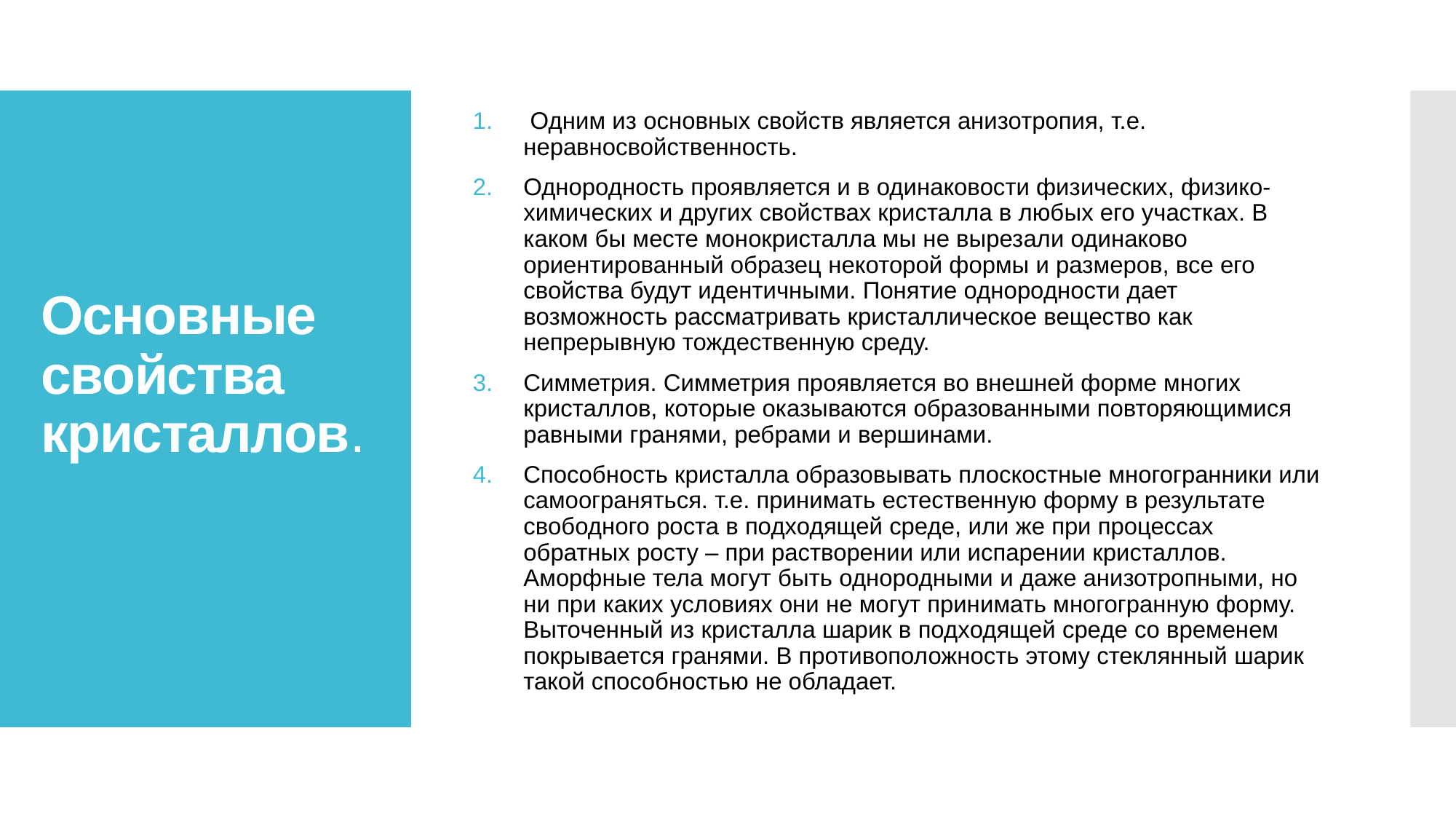

Одним из основных свойств является анизотропия, т.е. неравносвойственность.
Однородность проявляется и в одинаковости физических, физико-химических и других свойствах кристалла в любых его участках. В каком бы месте монокристалла мы не вырезали одинаково ориентированный образец некоторой формы и размеров, все его свойства будут идентичными. Понятие однородности дает возможность рассматривать кристаллическое вещество как непрерывную тождественную среду.
Симметрия. Симметрия проявляется во внешней форме многих кристаллов, которые оказываются образованными повторяющимися равными гранями, ребрами и вершинами.
Способность кристалла образовывать плоскостные многогранники или самоограняться. т.е. принимать естественную форму в результате свободного роста в подходящей среде, или же при процессах обратных росту – при растворении или испарении кристаллов. Аморфные тела могут быть однородными и даже анизотропными, но ни при каких условиях они не могут принимать многогранную форму. Выточенный из кристалла шарик в подходящей среде со временем покрывается гранями. В противоположность этому стеклянный шарик такой способностью не обладает.

# Основные свойства кристаллов.